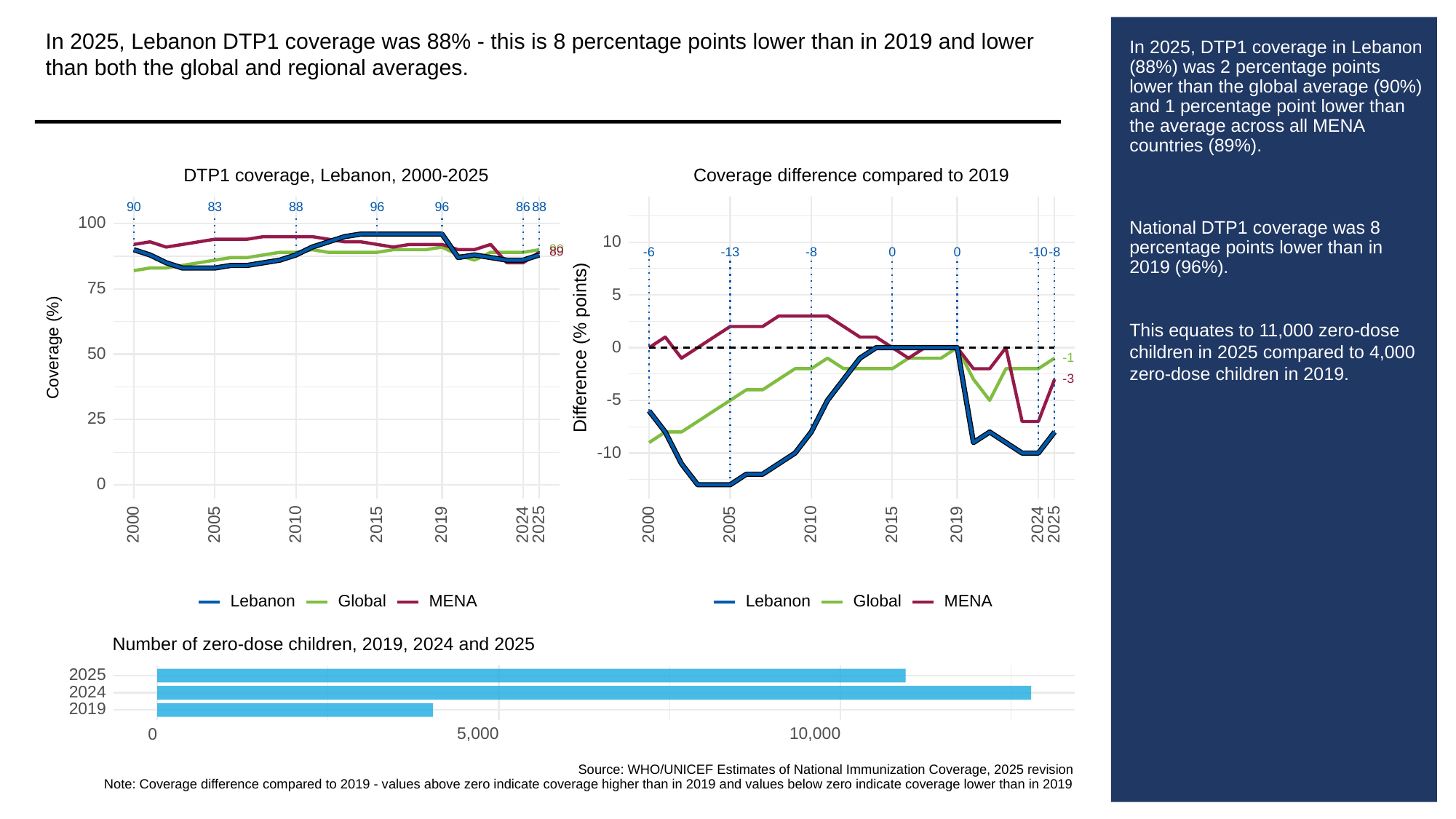

In 2025, Lebanon DTP1 coverage was 88% - this is 8 percentage points lower than in 2019 and lower than both the global and regional averages.
# In 2025, DTP1 coverage in Lebanon (88%) was 2 percentage points lower than the global average (90%) and 1 percentage point lower than the average across all MENA countries (89%).

National DTP1 coverage was 8 percentage points lower than in 2019 (96%).

This equates to 11,000 zero-dose children in 2025 compared to 4,000 zero-dose children in 2019.

Coverage difference compared to 2019
DTP1 coverage, Lebanon, 2000-2025

83
90
88
96
96
86
88

100

10

90

89
-13
-6
-8
0
0
-10
-8

75

5

Difference (% points)
Coverage (%)
0

50
-1

-3

-5

25

-10

0

2000
2005
2010
2015
2019
2024
2025
2000
2005
2010
2015
2019
2024
2025
Global
Global
Lebanon
Lebanon
MENA
MENA

Number of zero-dose children, 2019, 2024 and 2025

2025

2024

2019

5,000
10,000
0
Source: WHO/UNICEF Estimates of National Immunization Coverage, 2025 revision
Note: Coverage difference compared to 2019 - values above zero indicate coverage higher than in 2019 and values below zero indicate coverage lower than in 2019